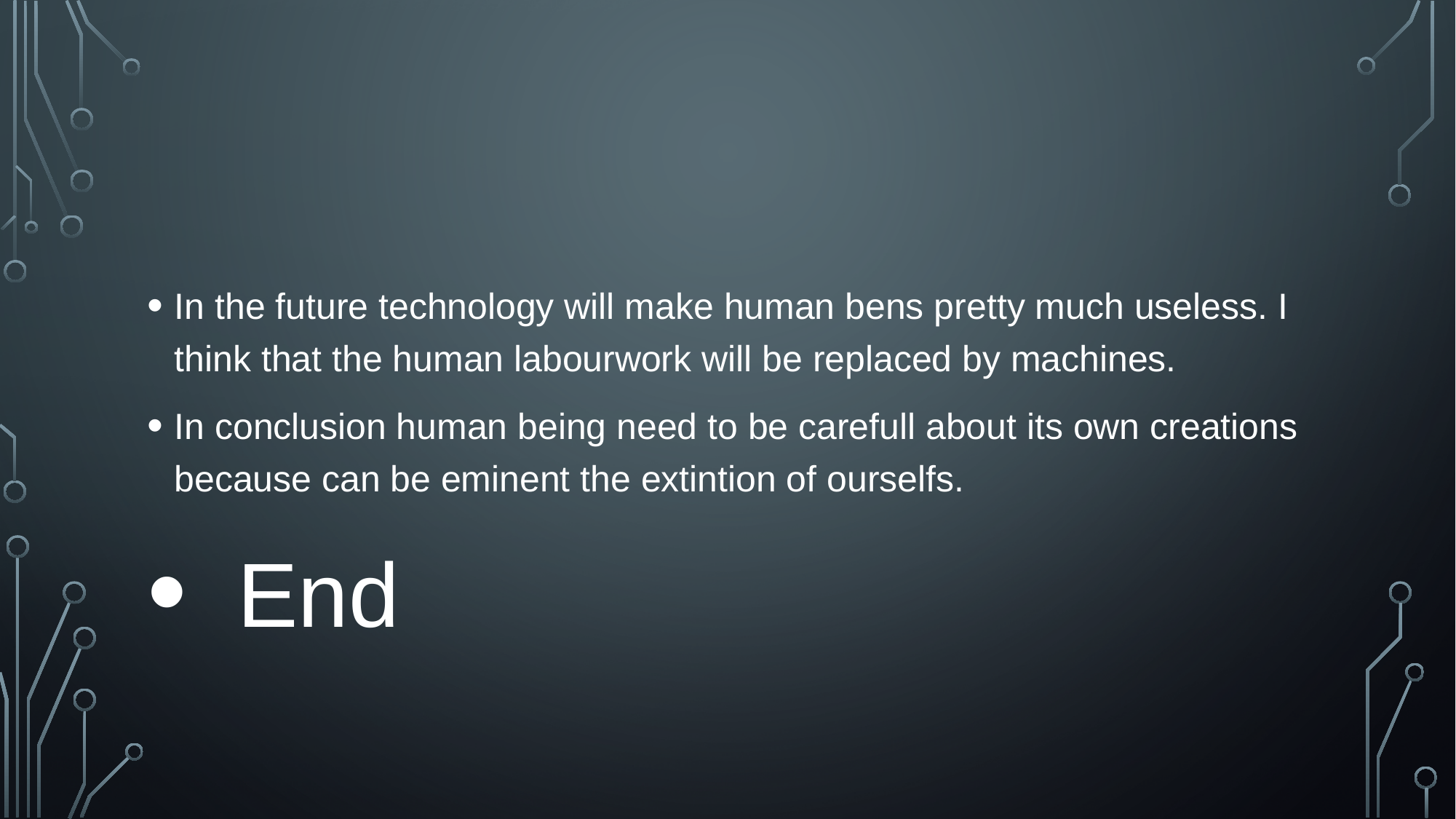

In the future technology will make human bens pretty much useless. I think that the human labourwork will be replaced by machines.
In conclusion human being need to be carefull about its own creations because can be eminent the extintion of ourselfs.
  End